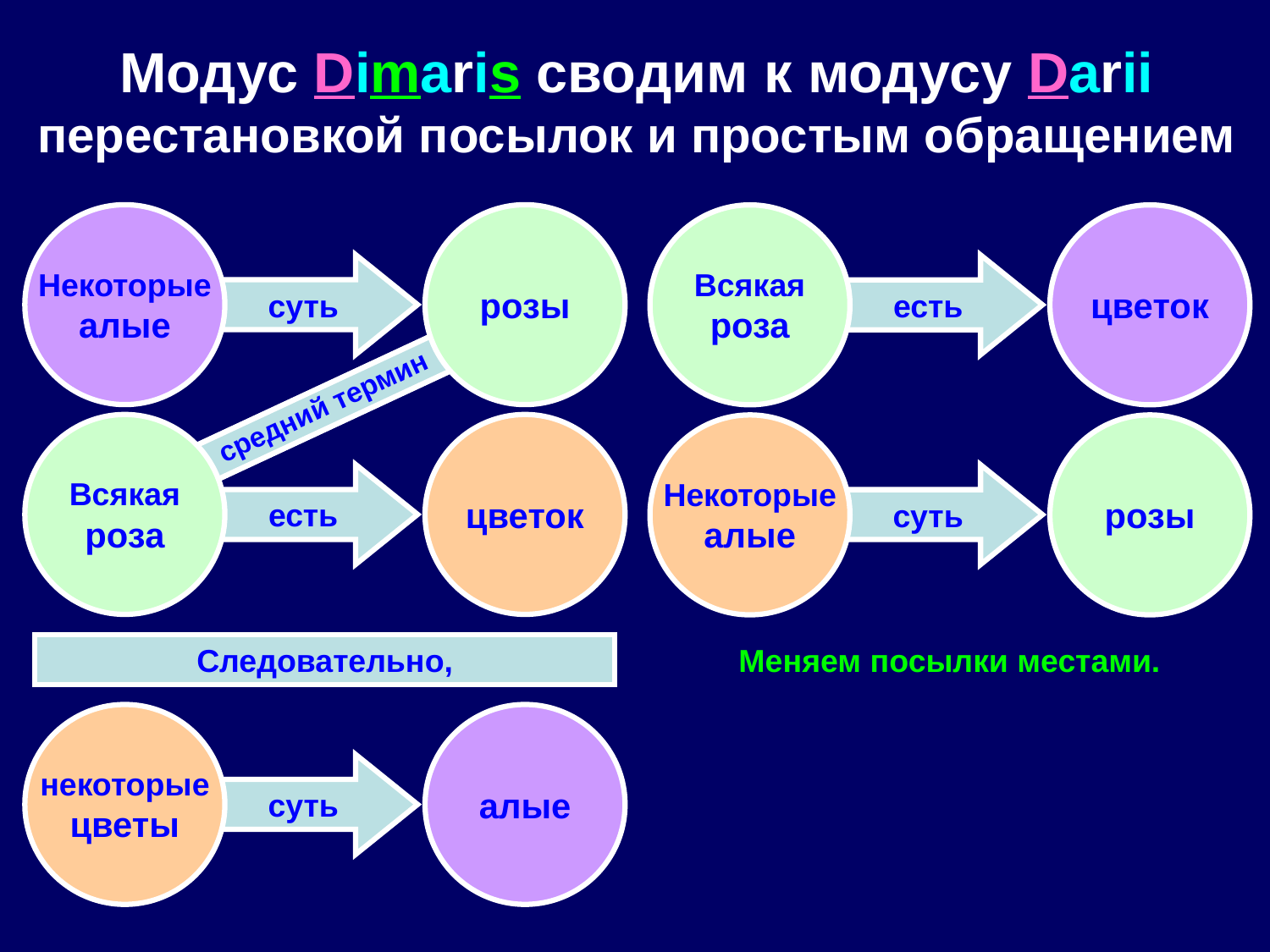

Модус Dimaris сводим к модусу Darii
перестановкой посылок и простым обращением
Некоторые
алые
розы
Всякая
роза
цветок
суть
есть
суть
 средний термин
Всякая
роза
цветок
Некоторые
алые
розы
есть
суть
Следовательно,
Меняем посылки местами.
некоторые
цветы
алые
суть